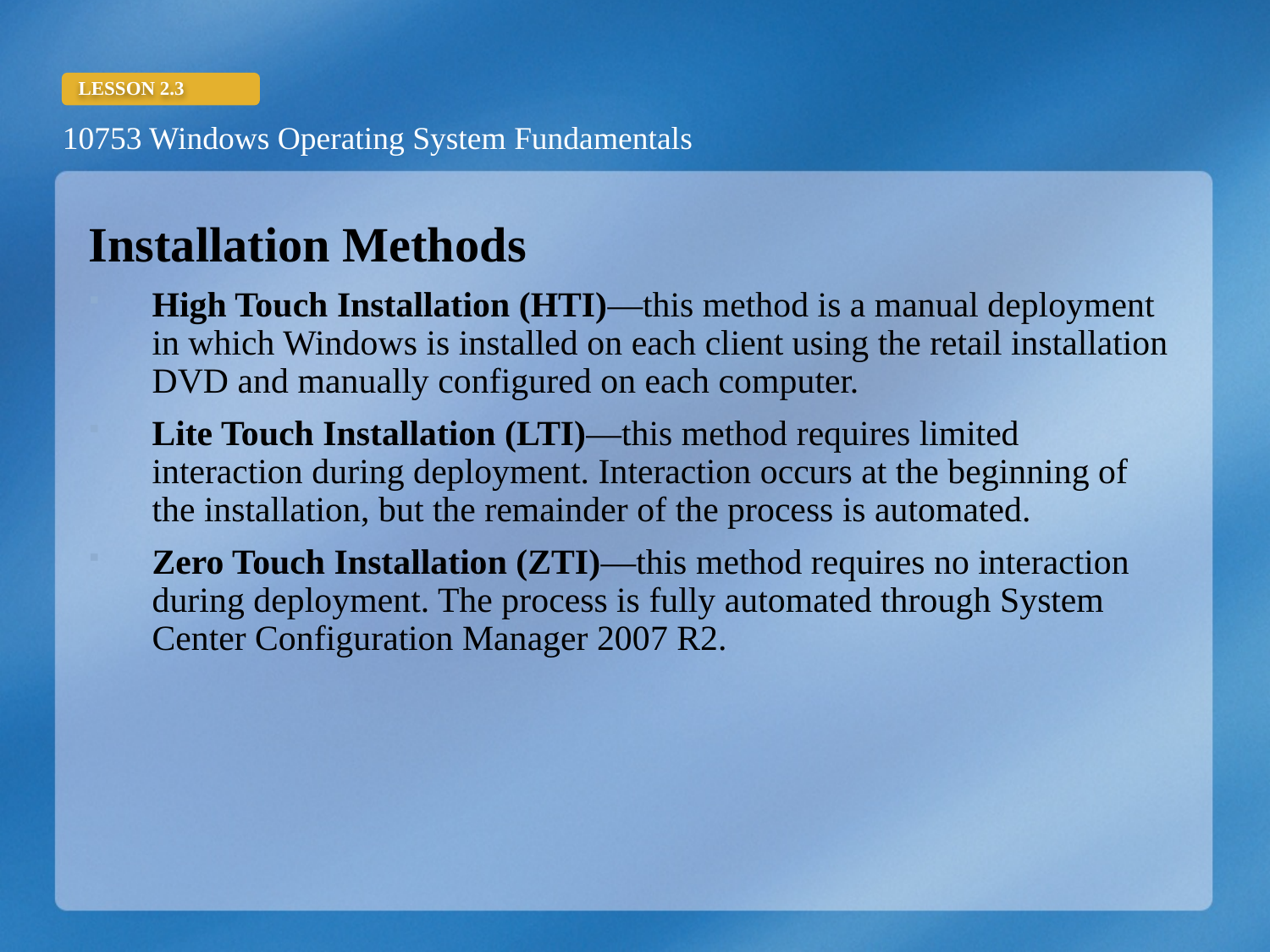

Installation Methods
High Touch Installation (HTI)—this method is a manual deployment in which Windows is installed on each client using the retail installation DVD and manually configured on each computer.
Lite Touch Installation (LTI)—this method requires limited interaction during deployment. Interaction occurs at the beginning of the installation, but the remainder of the process is automated.
Zero Touch Installation (ZTI)—this method requires no interaction during deployment. The process is fully automated through System Center Configuration Manager 2007 R2.